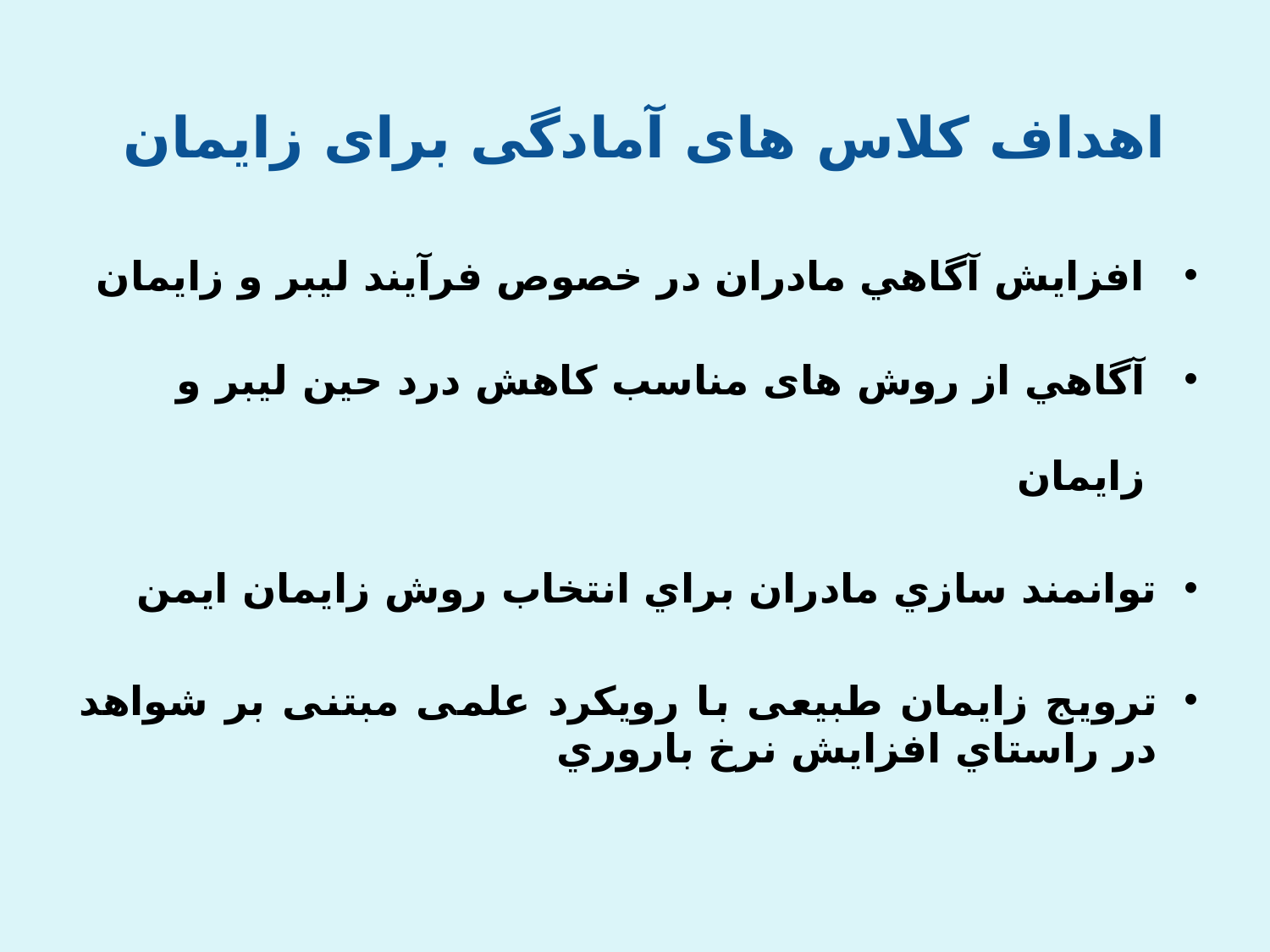

# اهداف کلاس های آمادگی برای زایمان
افزايش آگاهي مادران در خصوص فرآيند ليبر و زايمان
آگاهي از روش های مناسب کاهش درد حین لیبر و زايمان

توانمند سازي مادران براي انتخاب روش زايمان ايمن

ترویج زایمان طبیعی با رویکرد علمی مبتنی بر شواهد در راستاي افزايش نرخ باروري